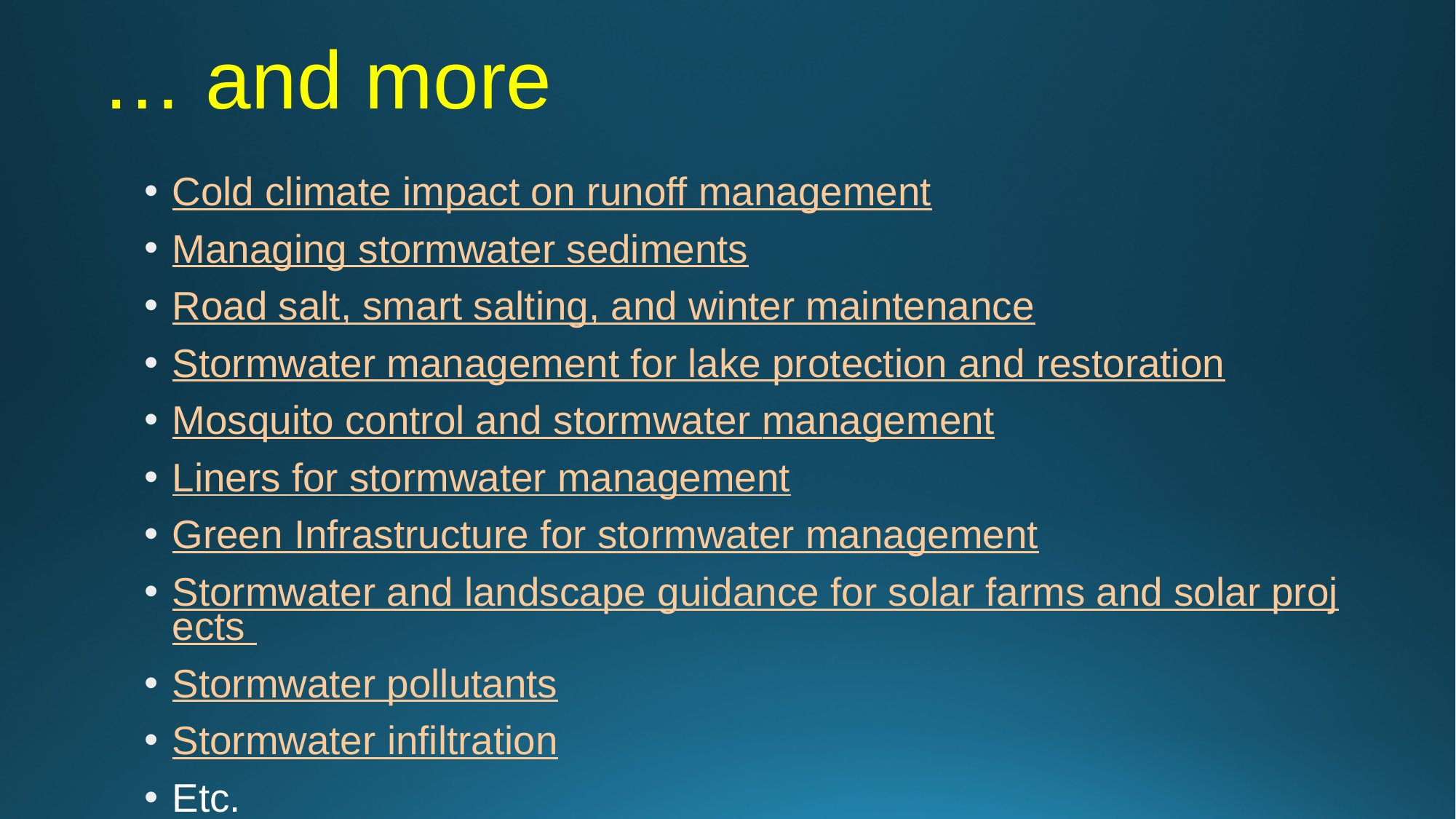

# … and more
Cold climate impact on runoff management
Managing stormwater sediments
Road salt, smart salting, and winter maintenance
Stormwater management for lake protection and restoration
Mosquito control and stormwater management
Liners for stormwater management
Green Infrastructure for stormwater management
Stormwater and landscape guidance for solar farms and solar projects
Stormwater pollutants
Stormwater infiltration
Etc.